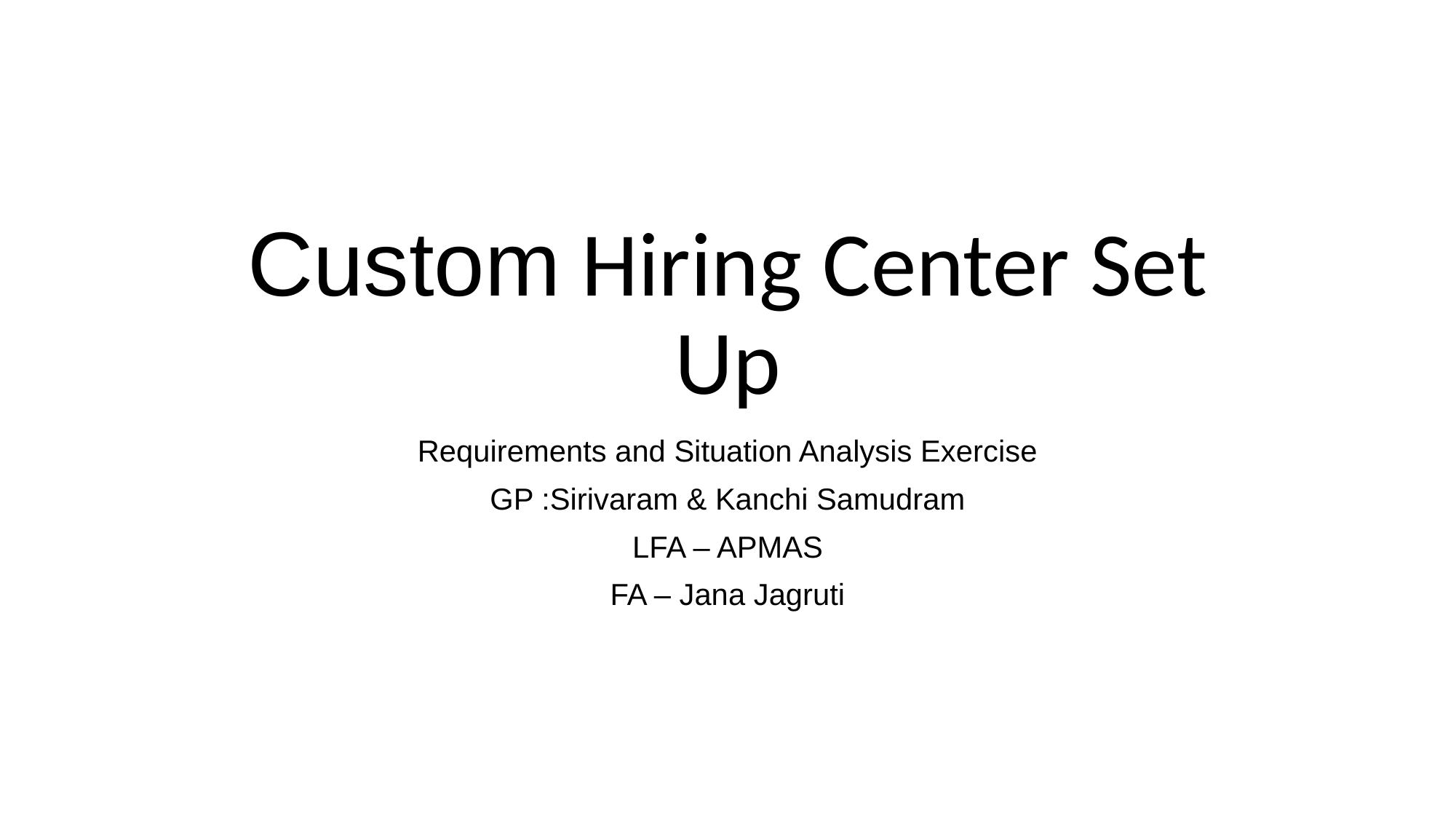

# Custom Hiring Center Set Up
Requirements and Situation Analysis Exercise
GP :Sirivaram & Kanchi Samudram
LFA – APMAS
FA – Jana Jagruti